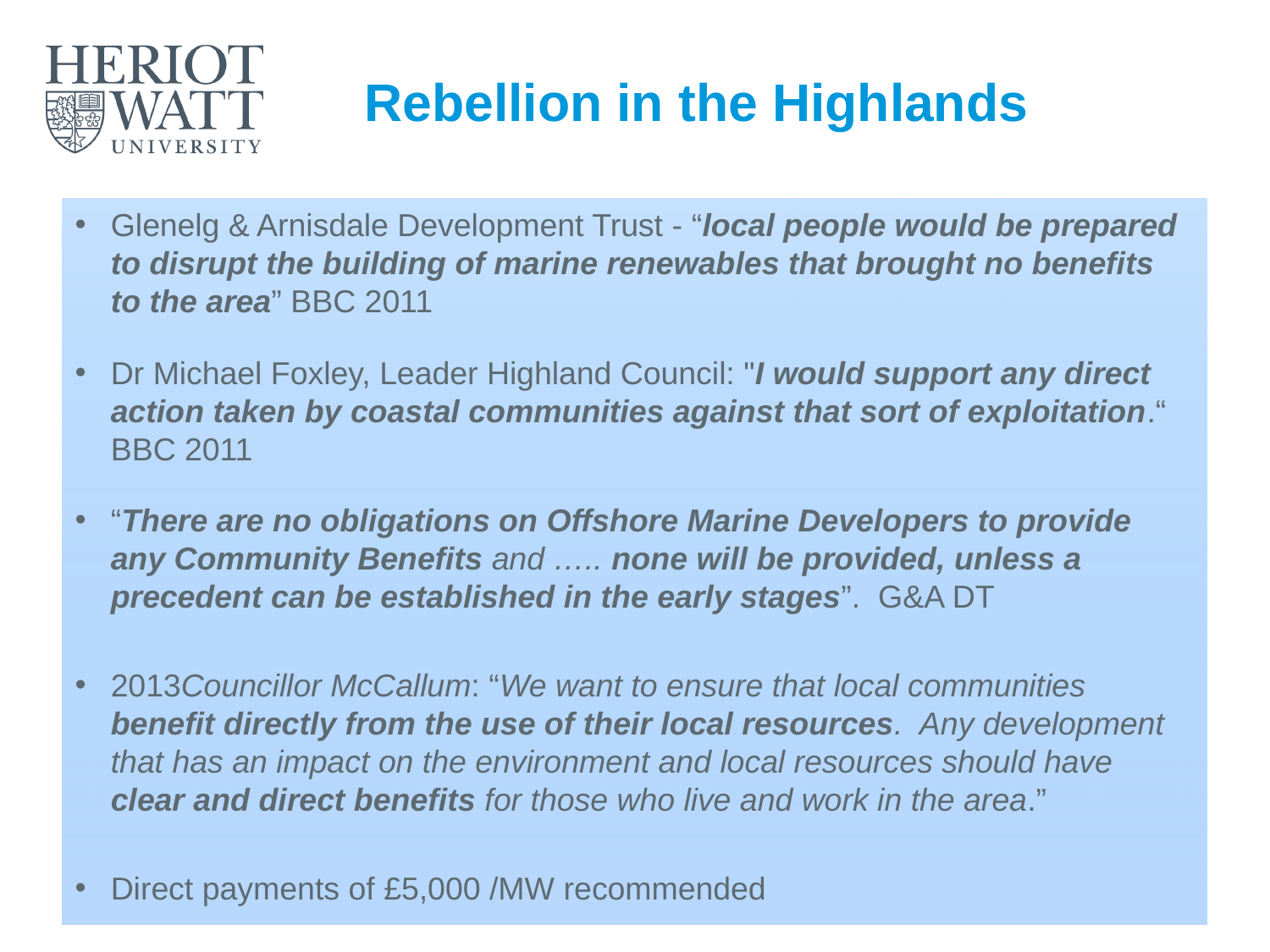

# Rebellion in the Highlands
Glenelg & Arnisdale Development Trust - “local people would be prepared to disrupt the building of marine renewables that brought no benefits to the area” BBC 2011

Dr Michael Foxley, Leader Highland Council: "I would support any direct action taken by coastal communities against that sort of exploitation.“ BBC 2011

“There are no obligations on Offshore Marine Developers to provide any Community Benefits and ….. none will be provided, unless a precedent can be established in the early stages”.  G&A DT

2013Councillor McCallum: “We want to ensure that local communities benefit directly from the use of their local resources.  Any development that has an impact on the environment and local resources should have clear and direct benefits for those who live and work in the area.”

Direct payments of £5,000 /MW recommended